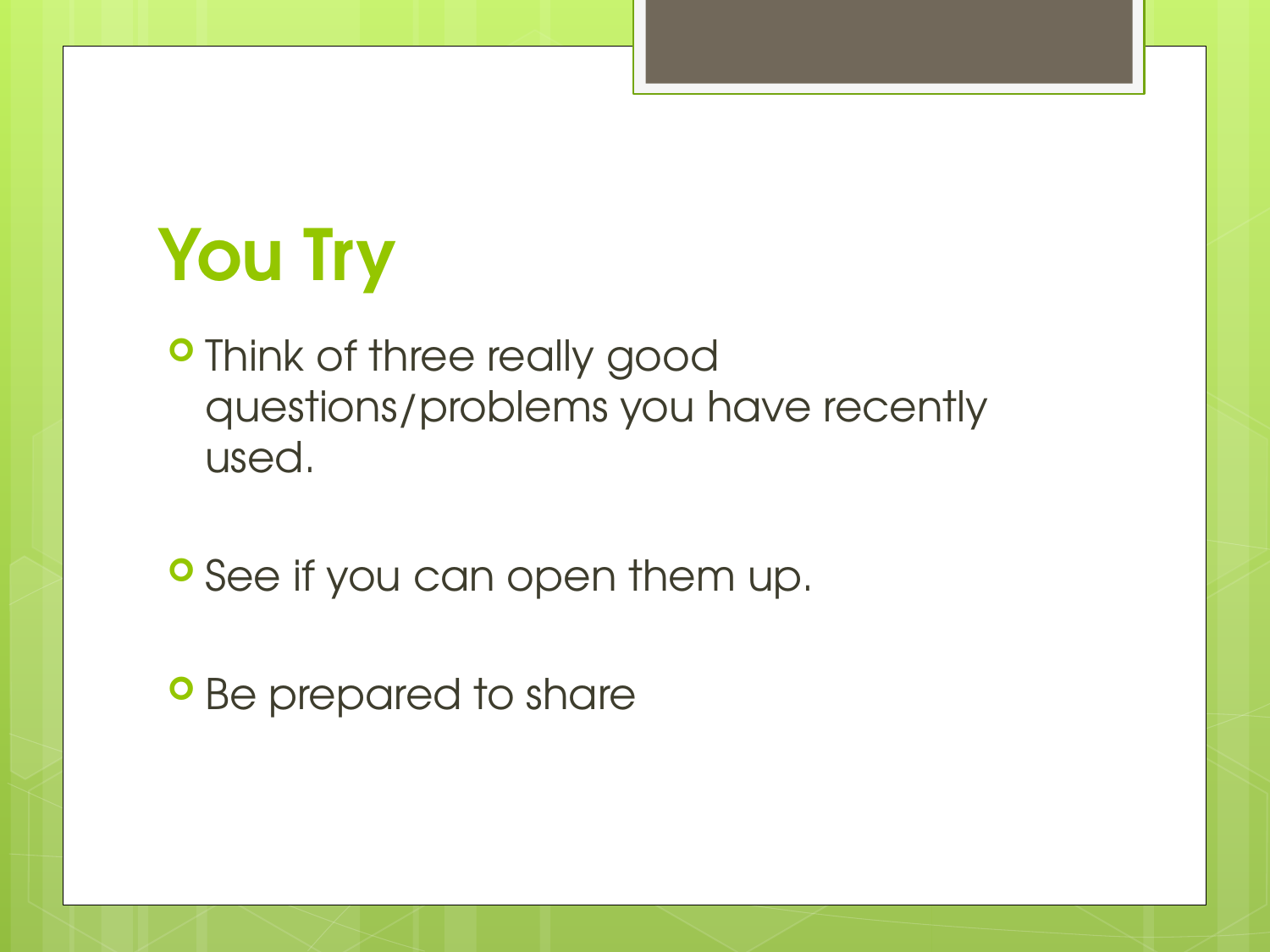

# You Try
Think of three really good questions/problems you have recently used.

See if you can open them up.

Be prepared to share